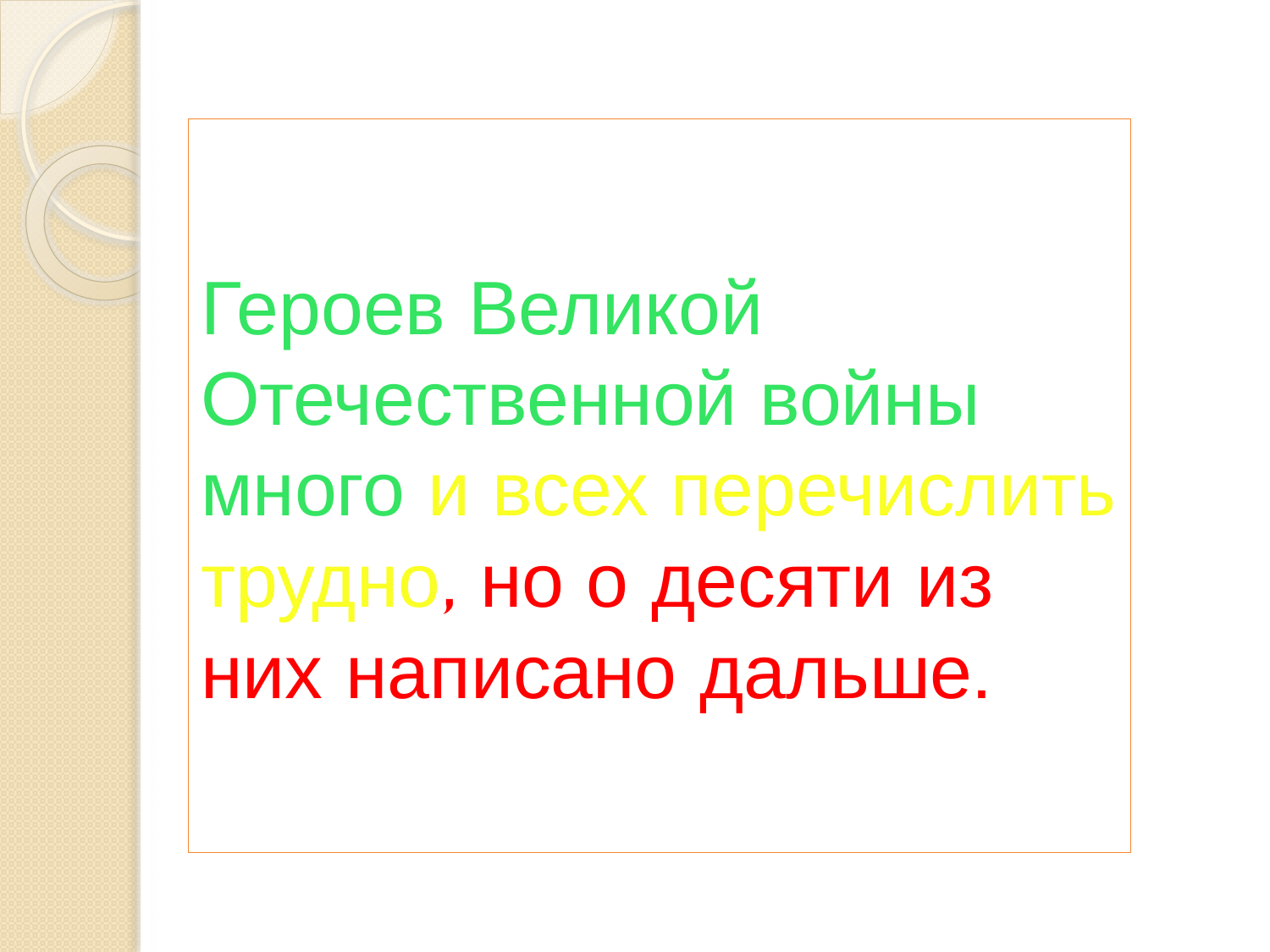

# Героев Великой Отечественной войны много и всех перечислить трудно, но о десяти из них написано дальше.